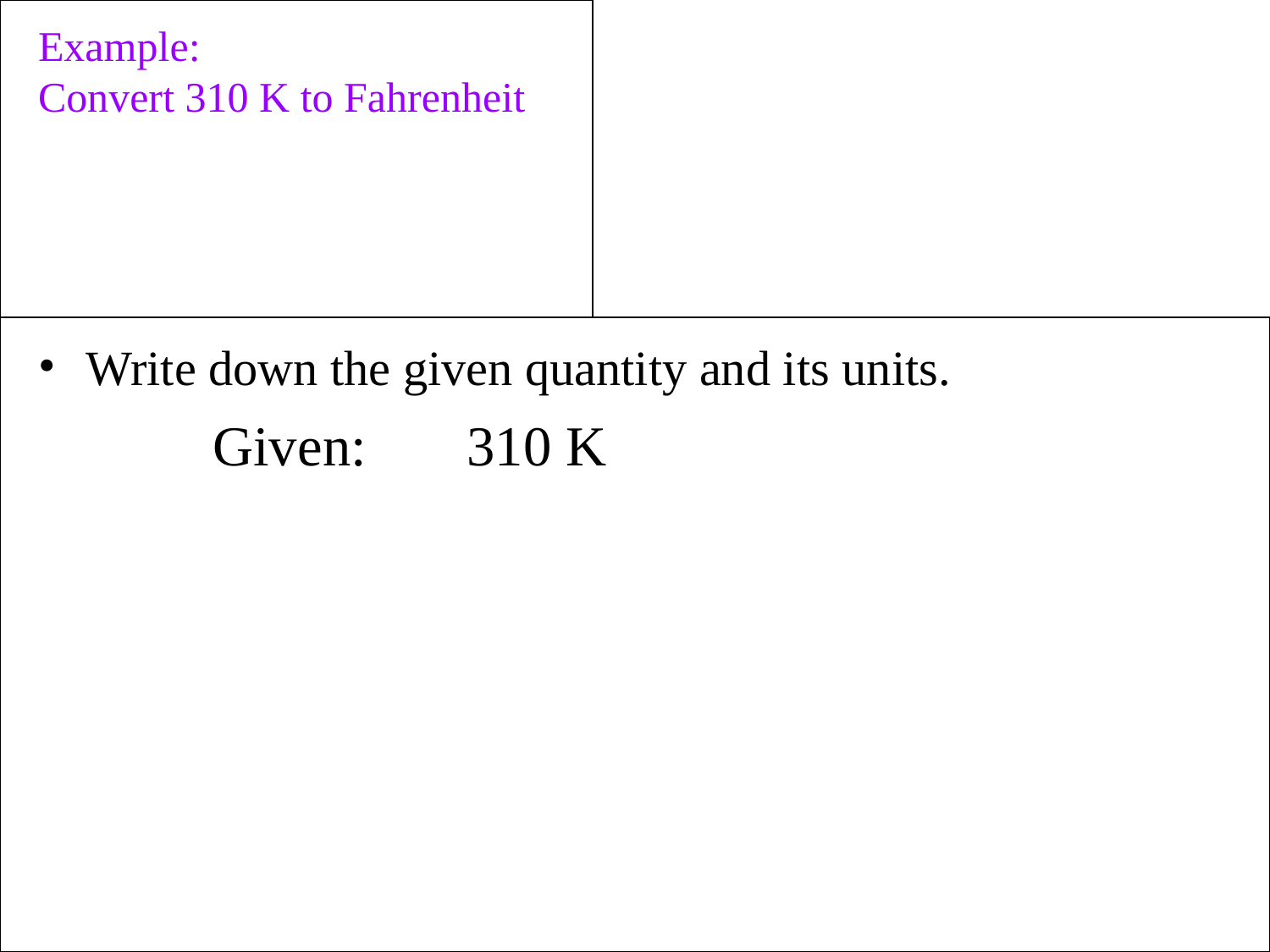

Example:
Convert 310 K to Fahrenheit
Write down the given quantity and its units.
		Given:	310 K